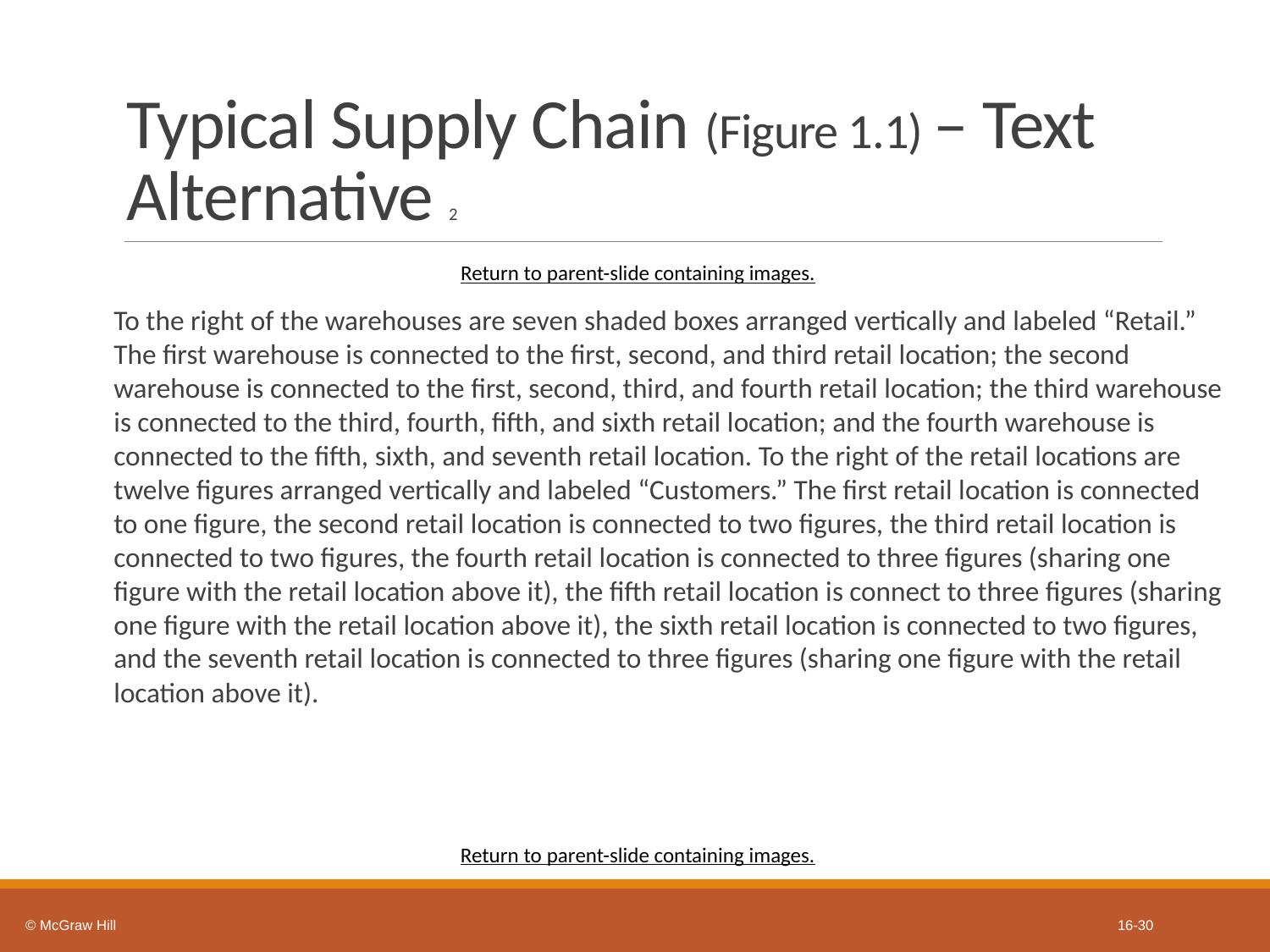

# Typical Supply Chain (Figure 1.1) – Text Alternative 2
Return to parent-slide containing images.
To the right of the warehouses are seven shaded boxes arranged vertically and labeled “Retail.” The first warehouse is connected to the first, second, and third retail location; the second warehouse is connected to the first, second, third, and fourth retail location; the third warehouse is connected to the third, fourth, fifth, and sixth retail location; and the fourth warehouse is connected to the fifth, sixth, and seventh retail location. To the right of the retail locations are twelve figures arranged vertically and labeled “Customers.” The first retail location is connected to one figure, the second retail location is connected to two figures, the third retail location is connected to two figures, the fourth retail location is connected to three figures (sharing one figure with the retail location above it), the fifth retail location is connect to three figures (sharing one figure with the retail location above it), the sixth retail location is connected to two figures, and the seventh retail location is connected to three figures (sharing one figure with the retail location above it).
Return to parent-slide containing images.